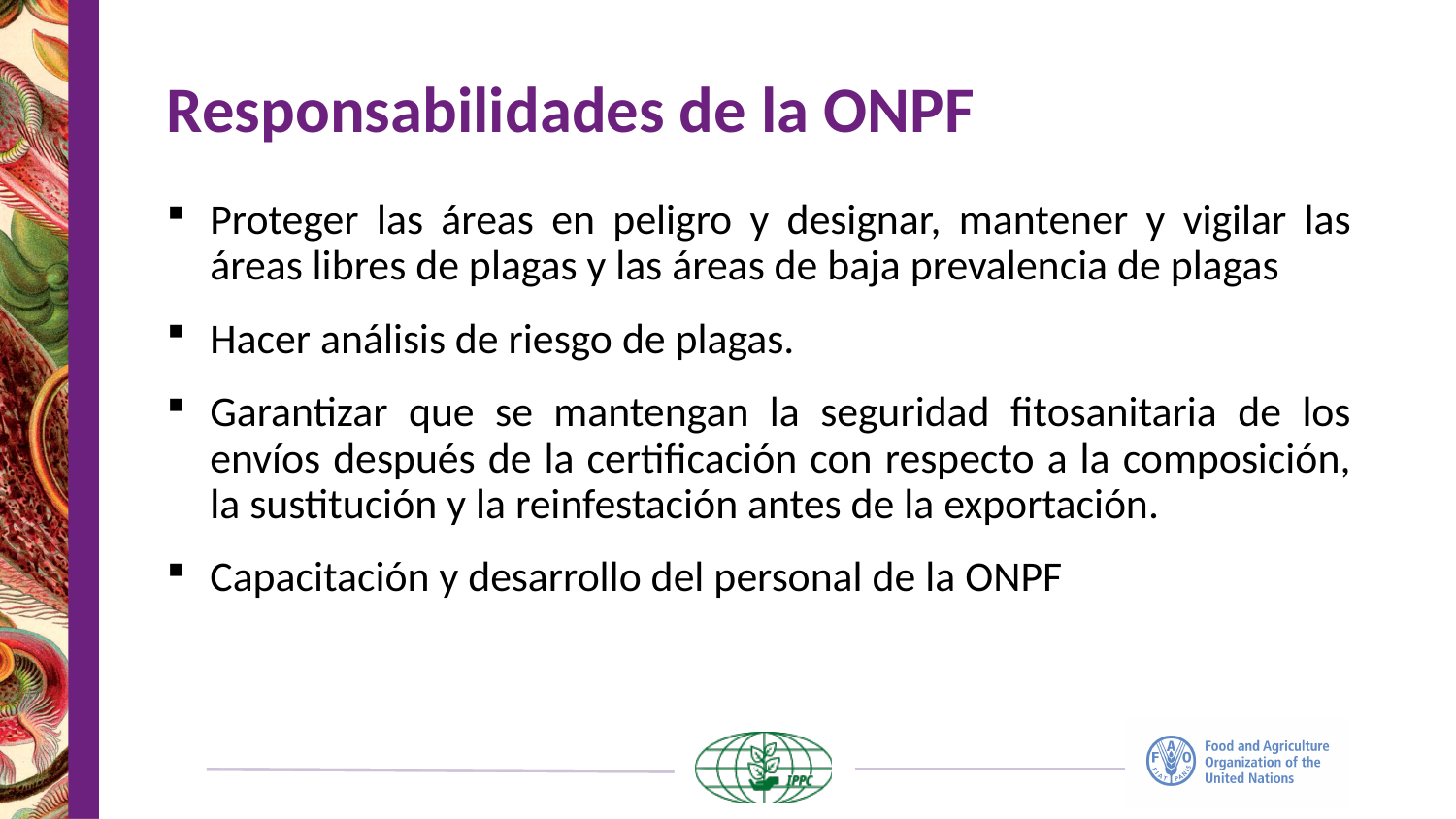

# Responsabilidades de la ONPF
Proteger las áreas en peligro y designar, mantener y vigilar las áreas libres de plagas y las áreas de baja prevalencia de plagas
Hacer análisis de riesgo de plagas.
Garantizar que se mantengan la seguridad fitosanitaria de los envíos después de la certificación con respecto a la composición, la sustitución y la reinfestación antes de la exportación.
Capacitación y desarrollo del personal de la ONPF